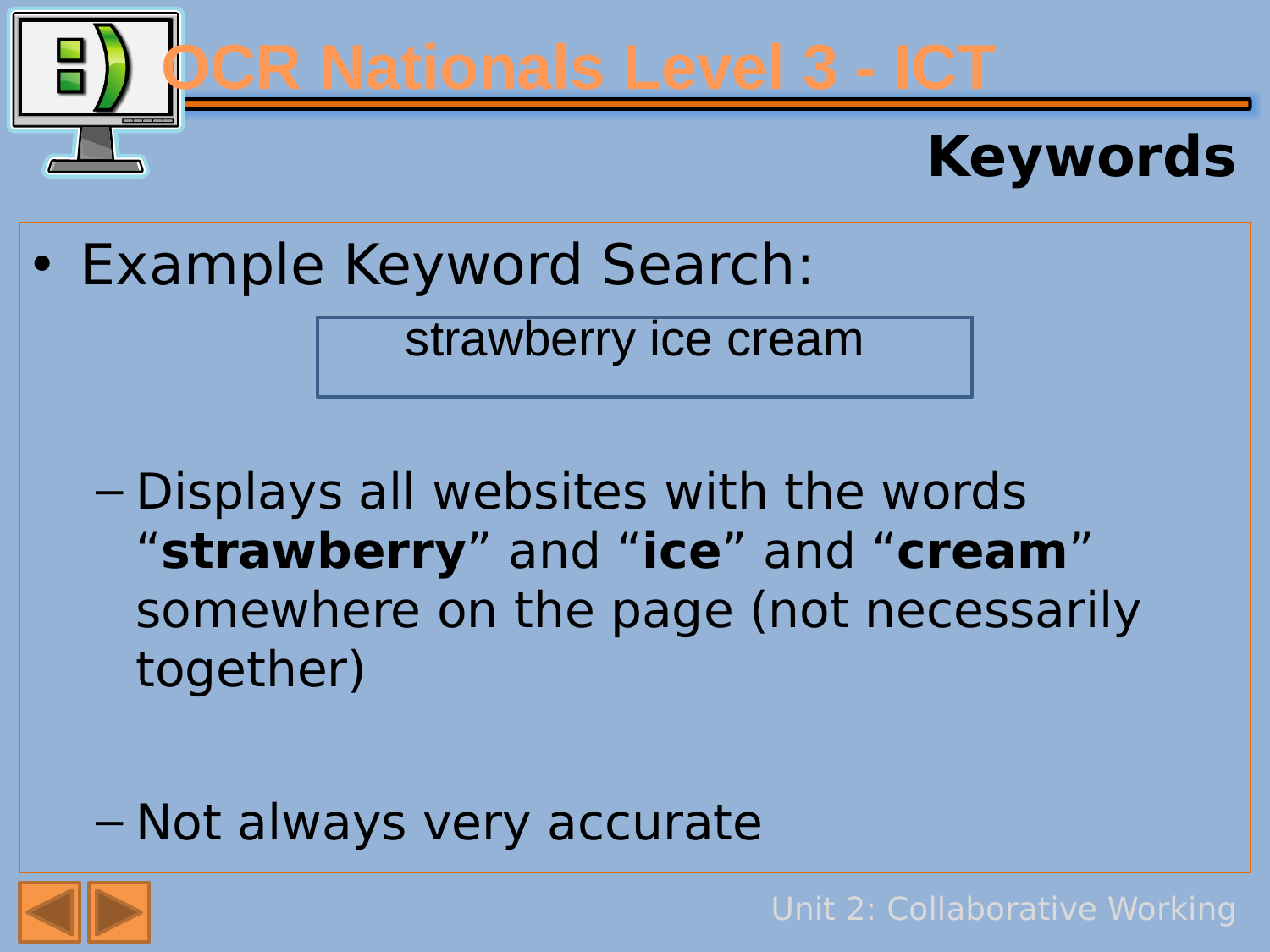

# Keywords
Example Keyword Search:
strawberry ice cream

Displays all websites with the words “strawberry” and “ice” and “cream” somewhere on the page (not necessarily together)

Not always very accurate